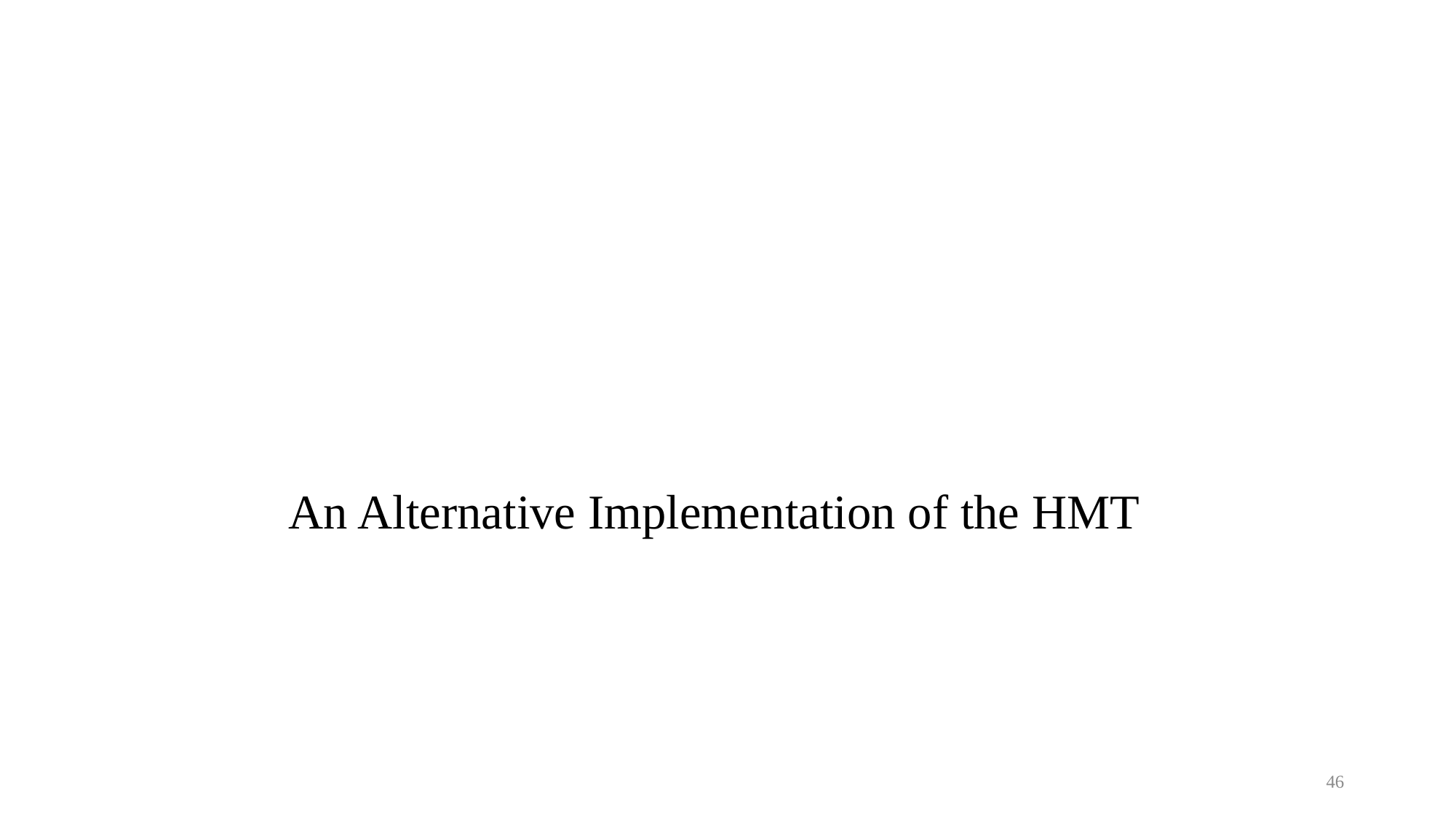

# An Alternative Implementation of the HMT

46